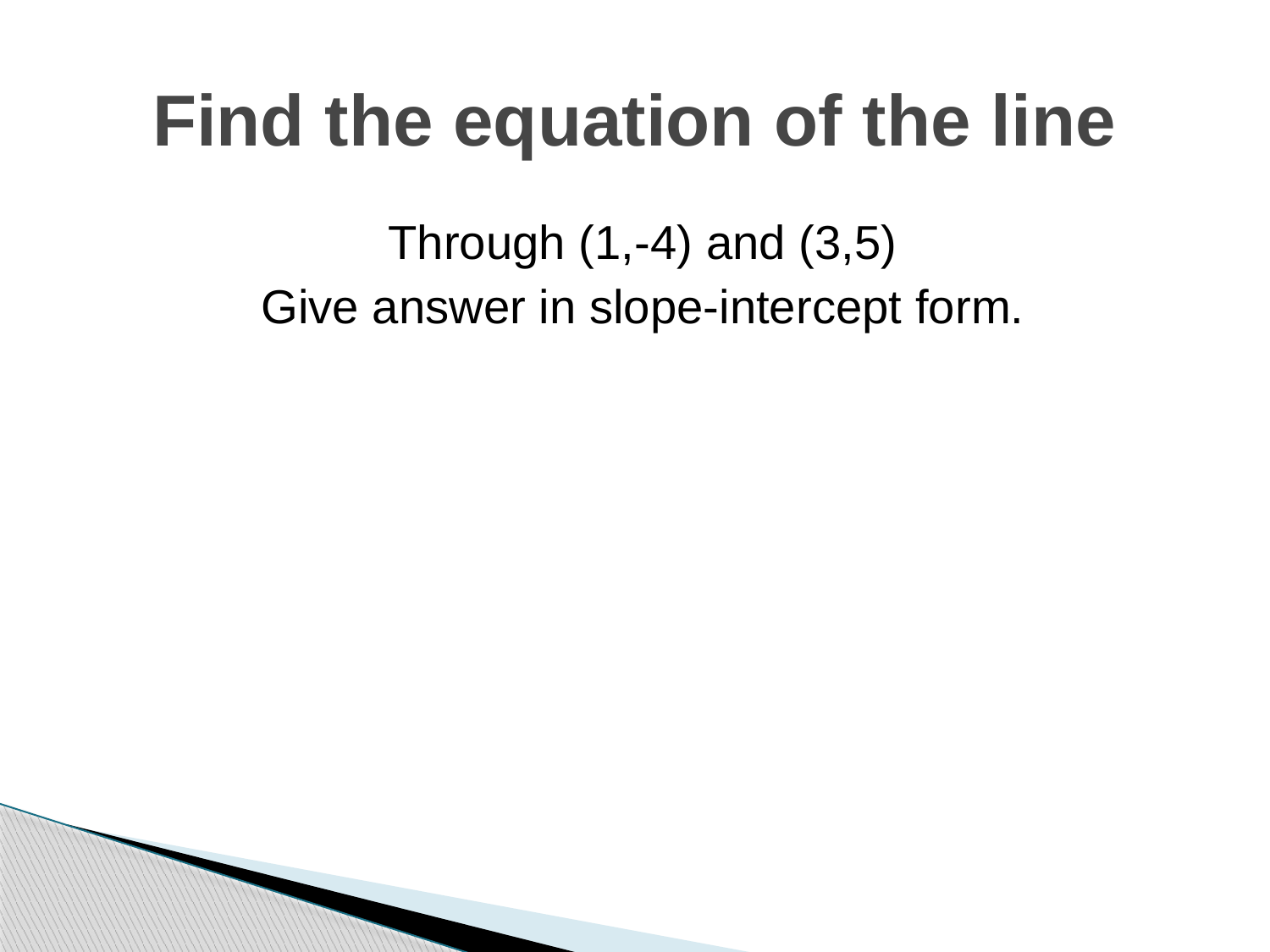

# Find the equation of the line
Through (1,-4) and (3,5)
Give answer in slope-intercept form.